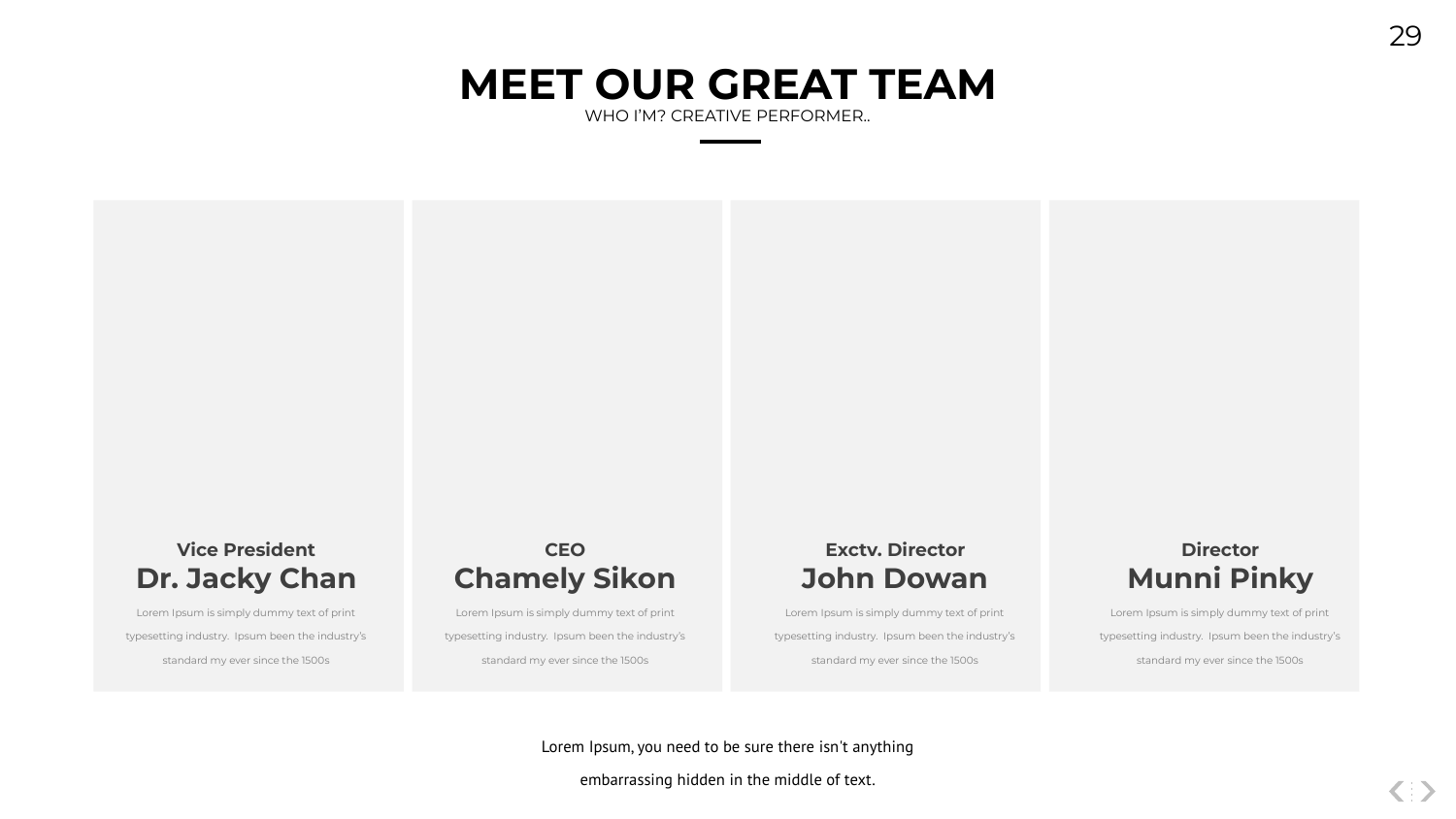

29
MEET OUR GREAT TEAM
WHO I’M? CREATIVE PERFORMER..

Vice President
Dr. Jacky Chan
CEO
Chamely Sikon
Exctv. Director
John Dowan
Director
Munni Pinky
Lorem Ipsum is simply dummy text of print
typesetting industry.  Ipsum been the industry’s
standard my ever since the 1500s
Lorem Ipsum is simply dummy text of print
typesetting industry.  Ipsum been the industry’s
standard my ever since the 1500s
Lorem Ipsum is simply dummy text of print
typesetting industry.  Ipsum been the industry’s
standard my ever since the 1500s
Lorem Ipsum is simply dummy text of print
typesetting industry.  Ipsum been the industry’s
standard my ever since the 1500s
Lorem Ipsum, you need to be sure there isn't anything embarrassing hidden in the middle of text.